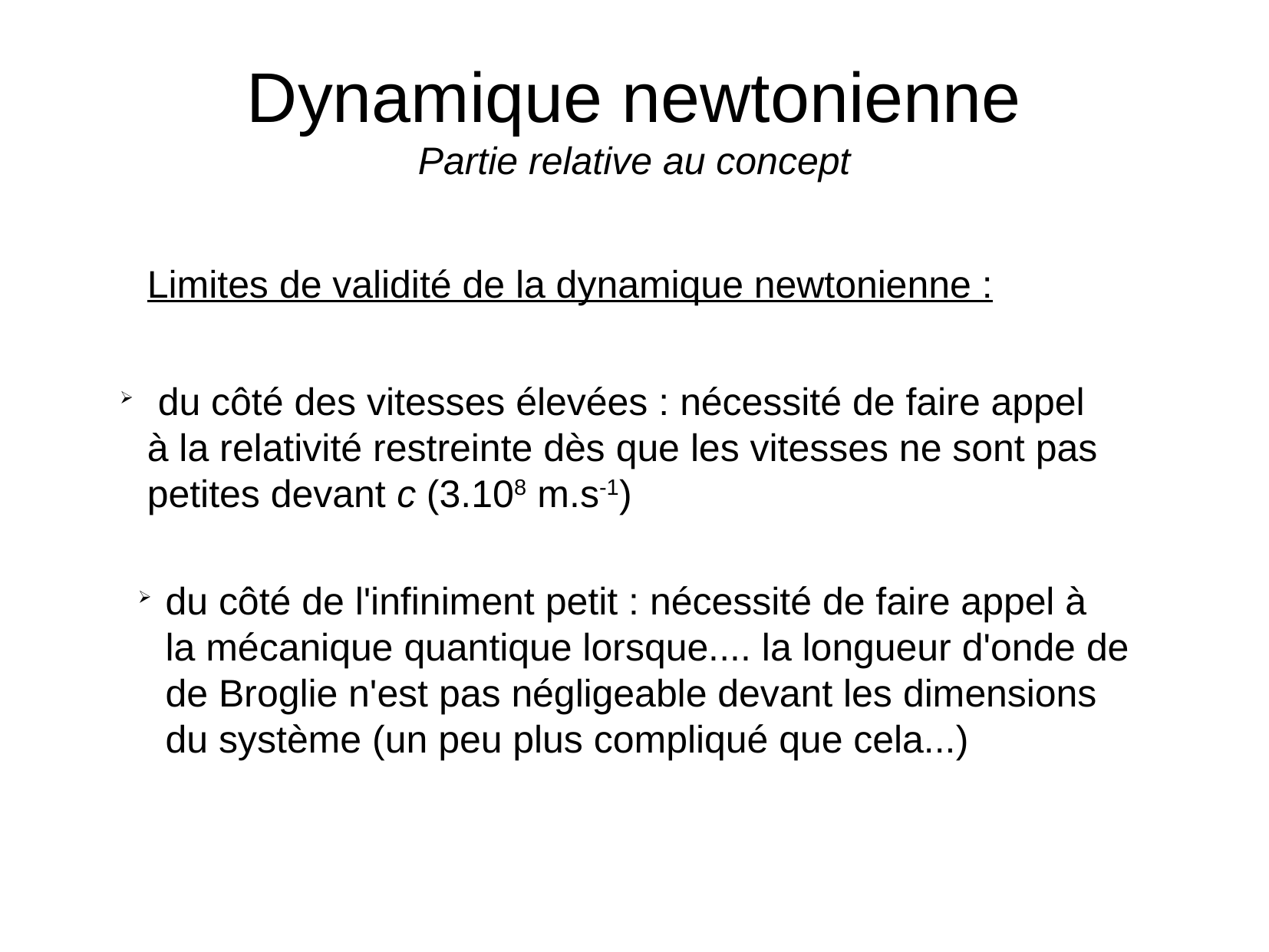

# Dynamique newtonienne Partie relative au concept
Limites de validité de la dynamique newtonienne :
 du côté des vitesses élevées : nécessité de faire appel
à la relativité restreinte dès que les vitesses ne sont pas
petites devant c (3.108 m.s-1)
du côté de l'infiniment petit : nécessité de faire appel à
la mécanique quantique lorsque.... la longueur d'onde de
de Broglie n'est pas négligeable devant les dimensions
du système (un peu plus compliqué que cela...)